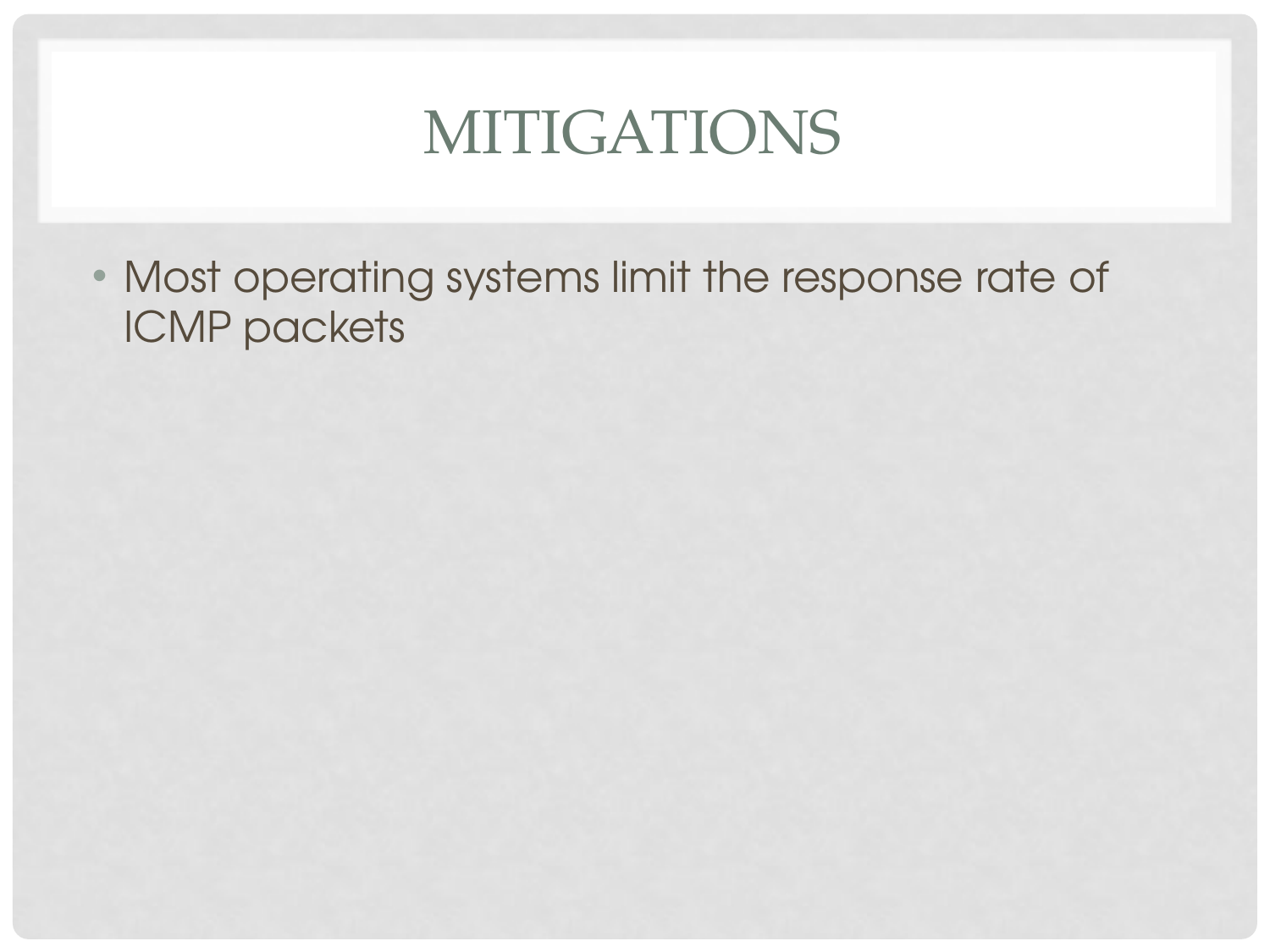

# mitigations
Most operating systems limit the response rate of ICMP packets